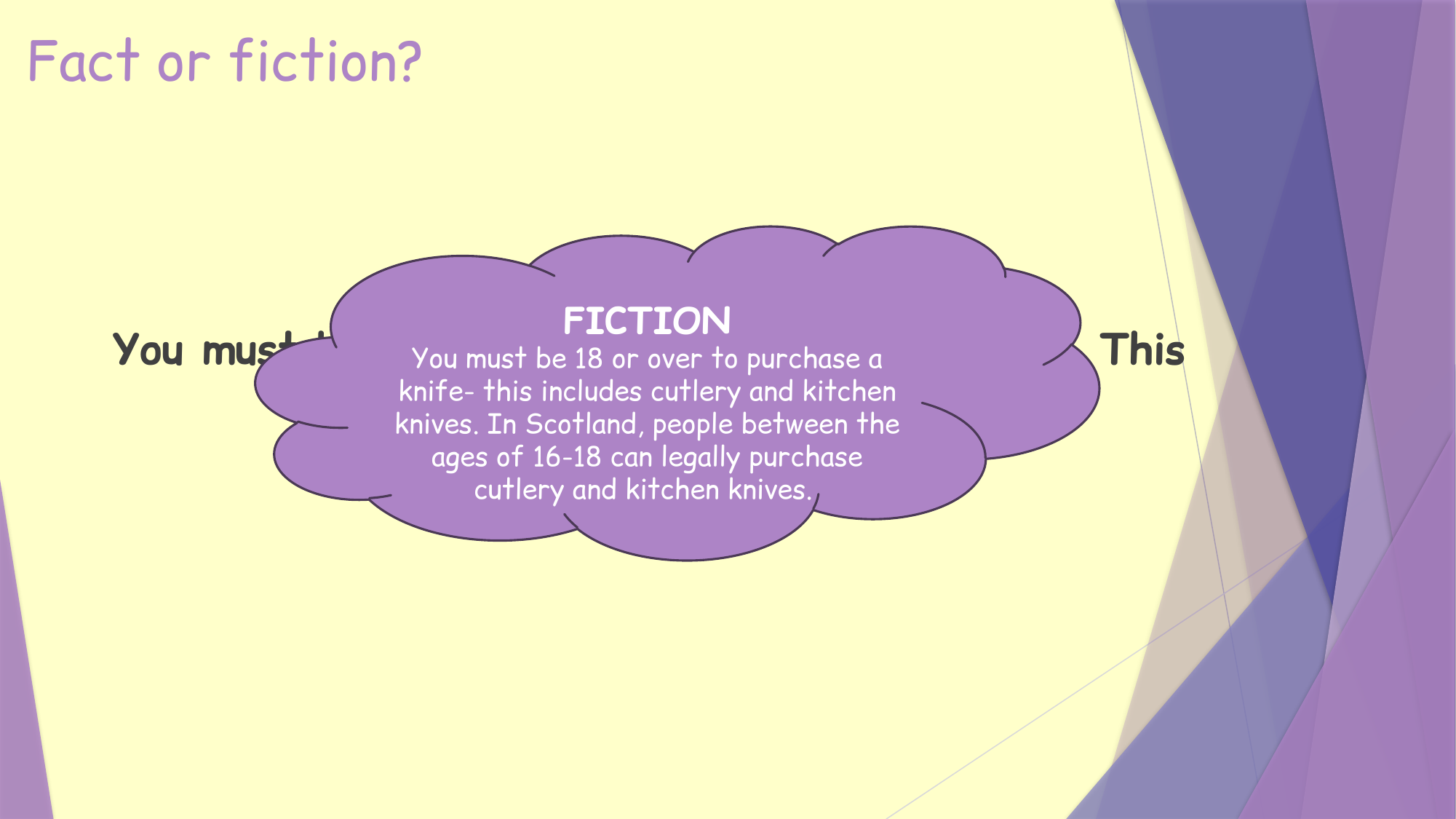

# Fact or fiction?

FICTION
You must be 18 or over to purchase a knife- this includes cutlery and kitchen knives. In Scotland, people between the ages of 16-18 can legally purchase cutlery and kitchen knives.
You must be 21 years old to purchase a knife. This includes kitchen knives and cutlery.